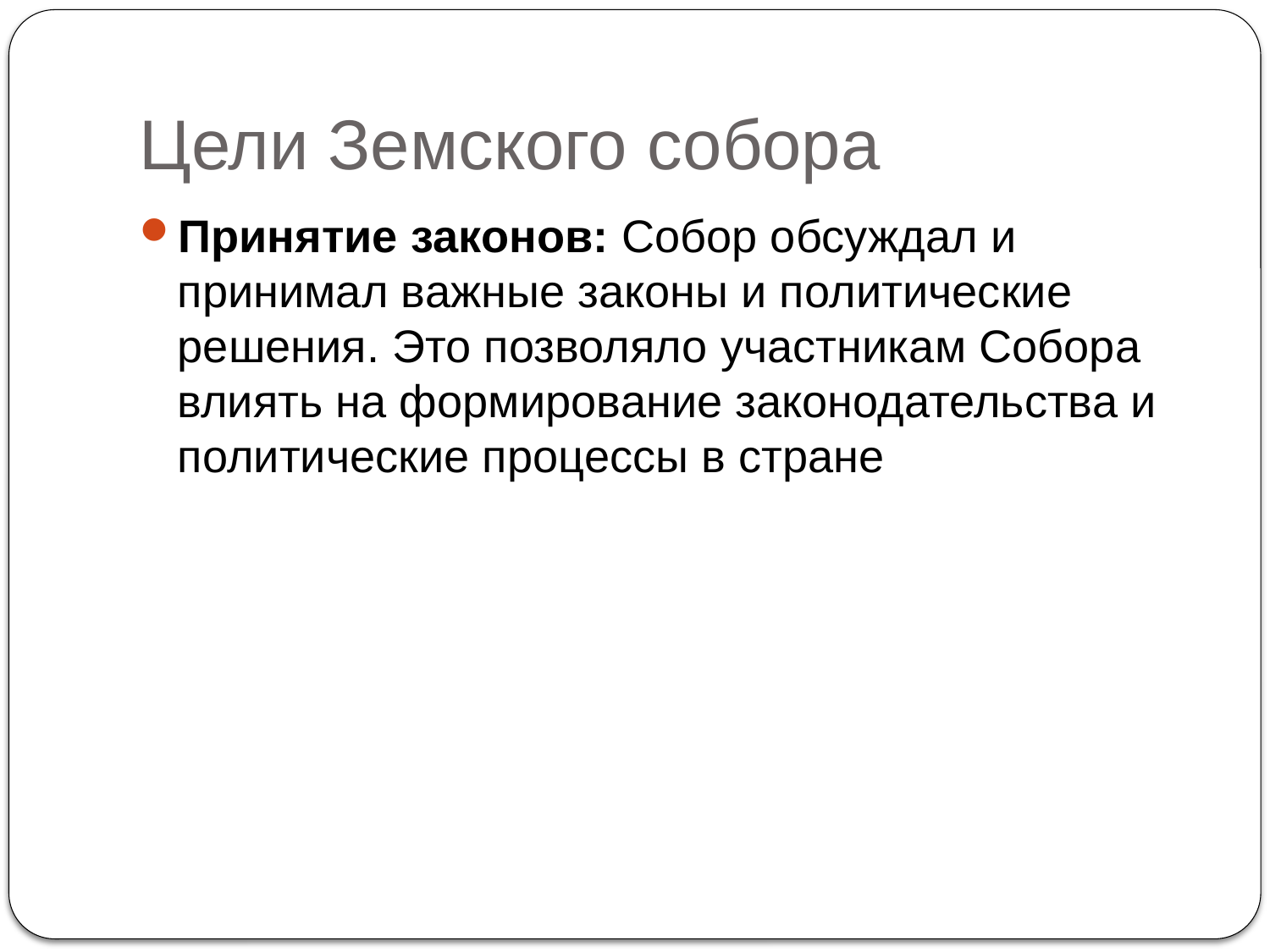

# Цели Земского собора
Принятие законов: Собор обсуждал и принимал важные законы и политические решения. Это позволяло участникам Собора влиять на формирование законодательства и политические процессы в стране